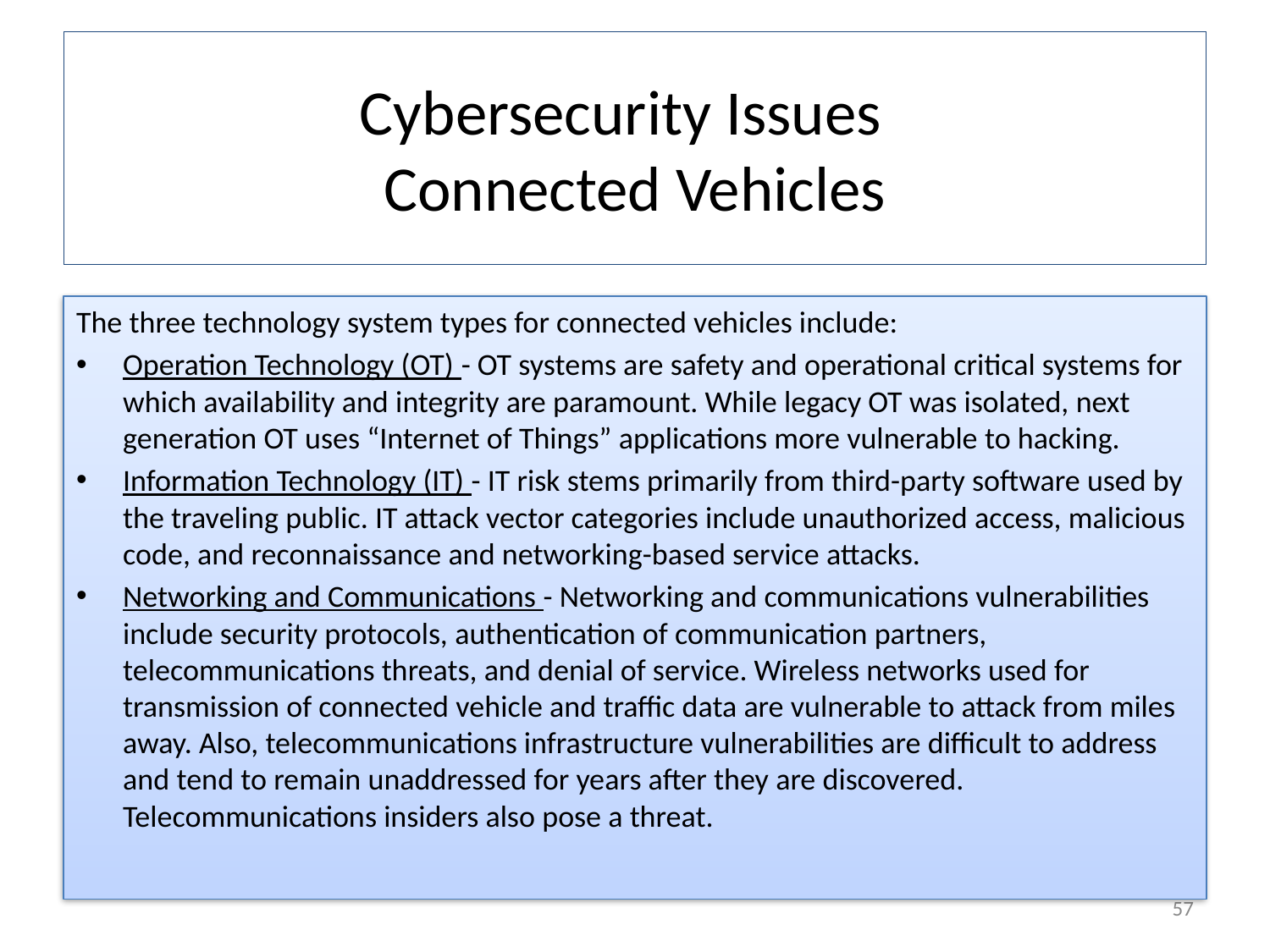

# Cybersecurity Issues Connected Vehicles
The three technology system types for connected vehicles include:
Operation Technology (OT) - OT systems are safety and operational critical systems for which availability and integrity are paramount. While legacy OT was isolated, next generation OT uses “Internet of Things” applications more vulnerable to hacking.
Information Technology (IT) - IT risk stems primarily from third-party software used by the traveling public. IT attack vector categories include unauthorized access, malicious code, and reconnaissance and networking-based service attacks.
Networking and Communications - Networking and communications vulnerabilities include security protocols, authentication of communication partners, telecommunications threats, and denial of service. Wireless networks used for transmission of connected vehicle and traffic data are vulnerable to attack from miles away. Also, telecommunications infrastructure vulnerabilities are difficult to address and tend to remain unaddressed for years after they are discovered. Telecommunications insiders also pose a threat.

57